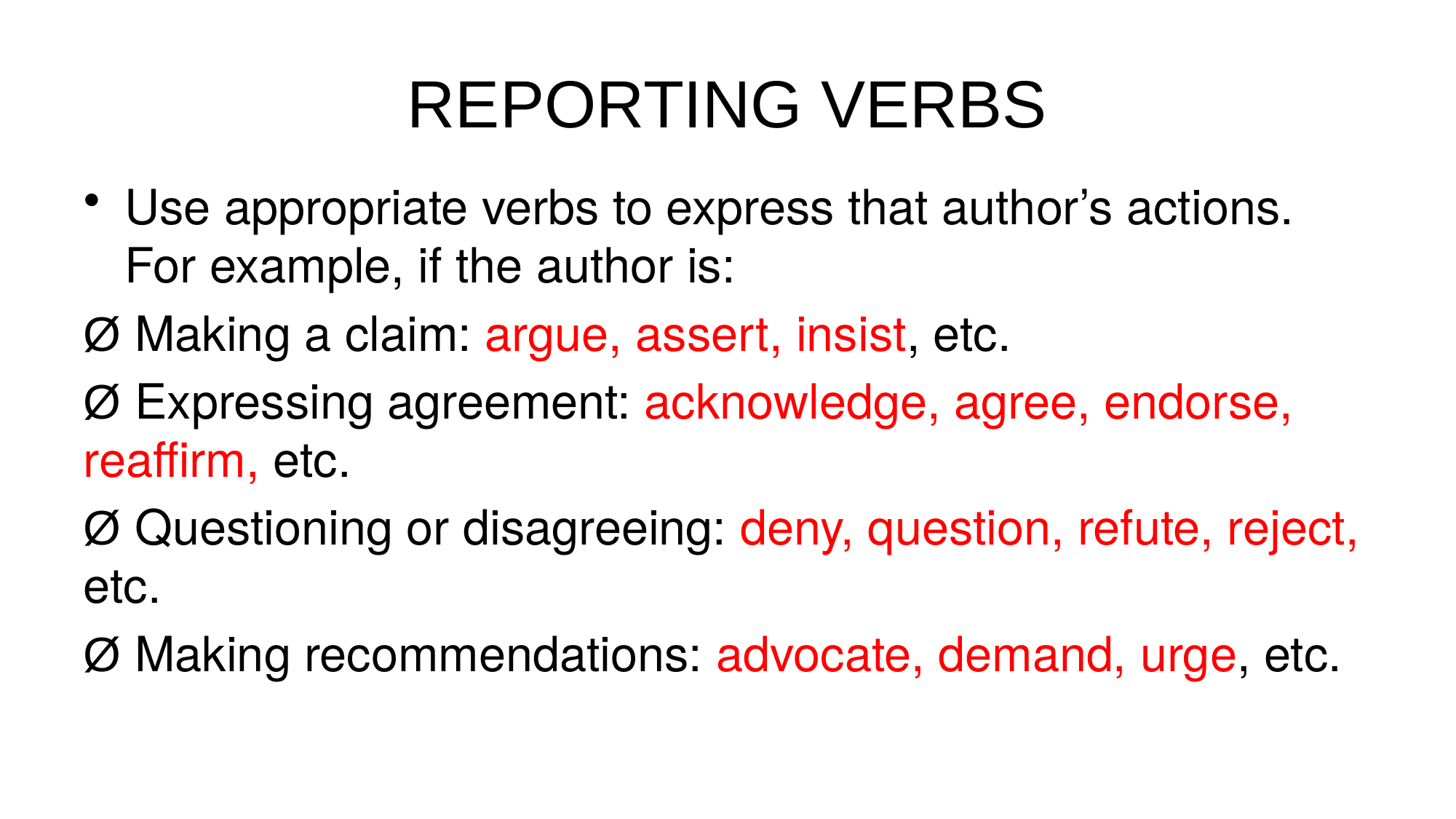

# REPORTING VERBS
Use appropriate verbs to express that author’s actions. For example, if the author is:
Ø Making a claim: argue, assert, insist, etc.
Ø Expressing agreement: acknowledge, agree, endorse, reaffirm, etc.
Ø Questioning or disagreeing: deny, question, refute, reject, etc.
Ø Making recommendations: advocate, demand, urge, etc.